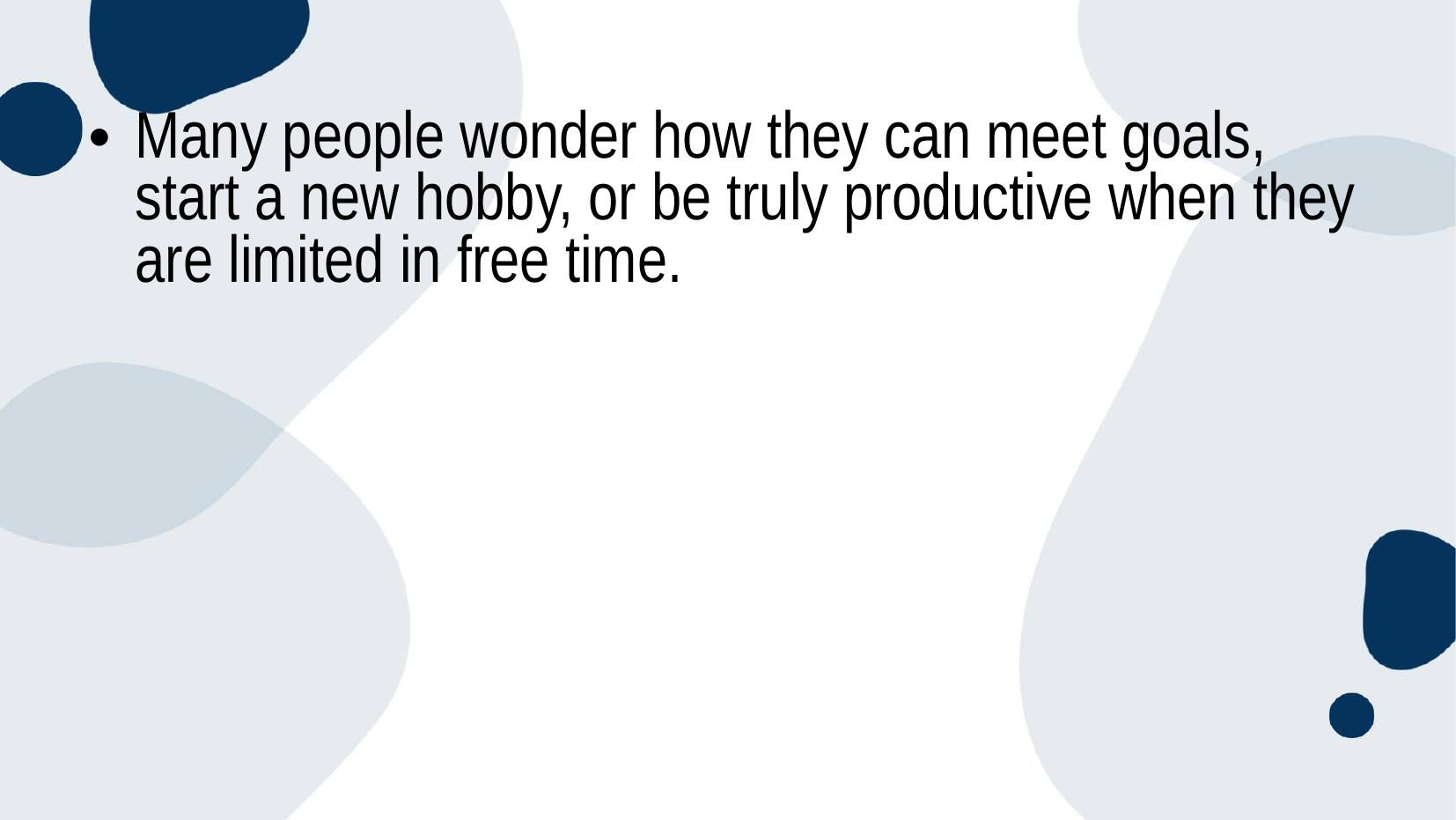

Many people wonder how they can meet goals, start a new hobby, or be truly productive when they are limited in free time.